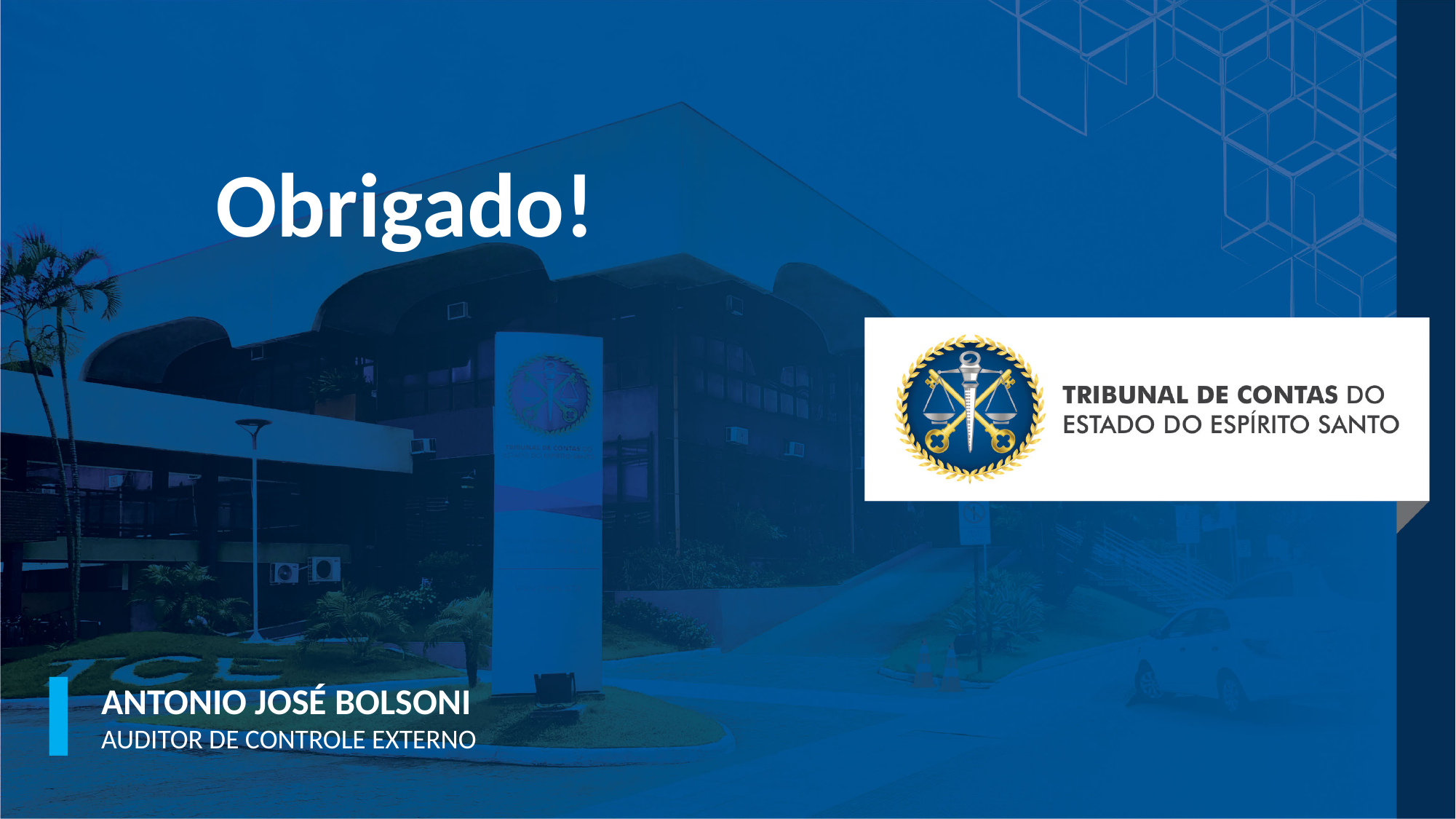

Obrigado!
ANTONIO JOSÉ BOLSONI
AUDITOR DE CONTROLE EXTERNO